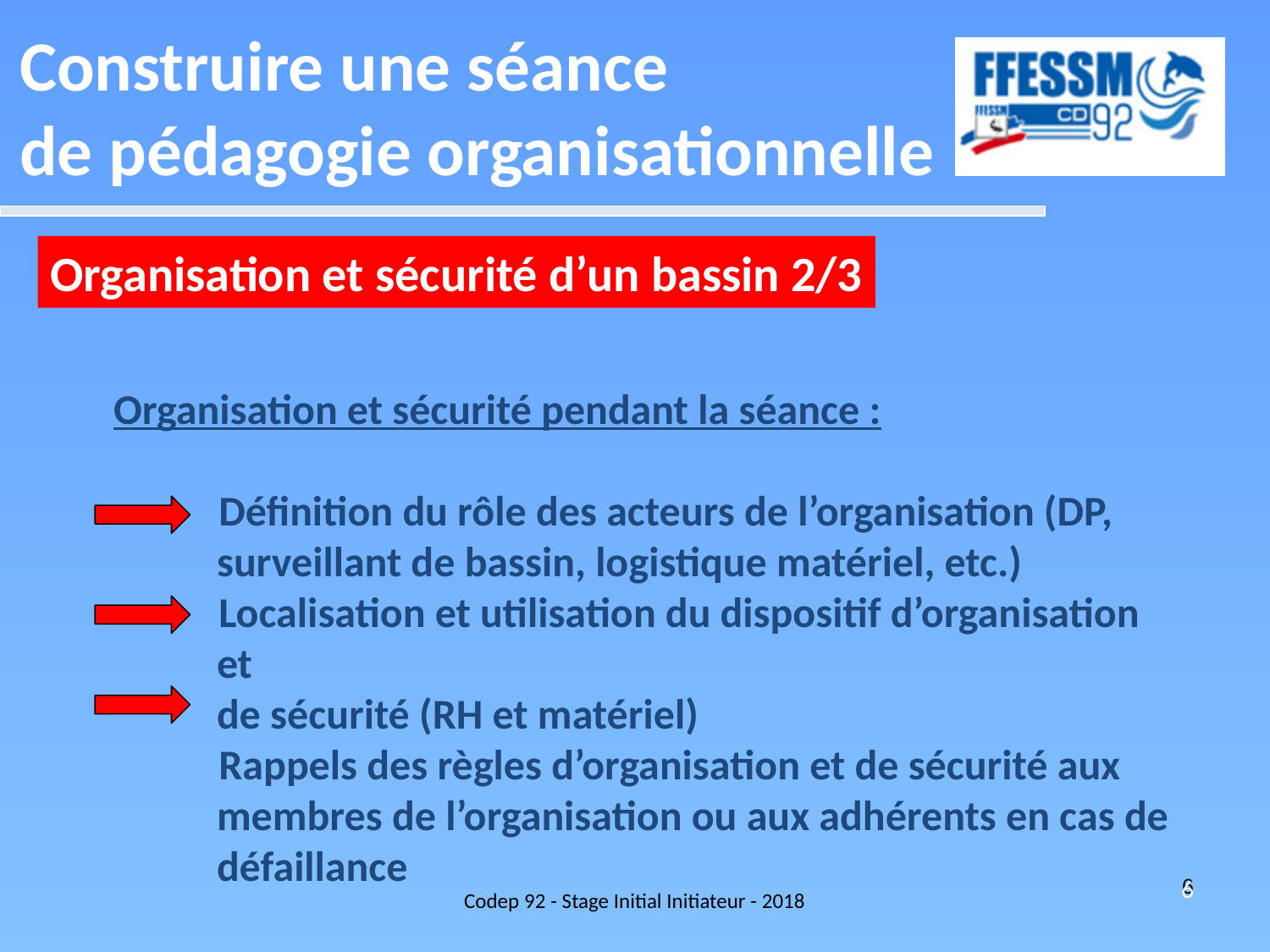

Construire une séance
de pédagogie organisationnelle
Organisation et sécurité d’un bassin 2/3
 Organisation et sécurité pendant la séance :

Définition du rôle des acteurs de l’organisation (DP,
surveillant de bassin, logistique matériel, etc.)
Localisation et utilisation du dispositif d’organisation et
de sécurité (RH et matériel)
Rappels des règles d’organisation et de sécurité aux
membres de l’organisation ou aux adhérents en cas de
défaillance

Codep 92 - Stage Initial Initiateur - 2018
6
6